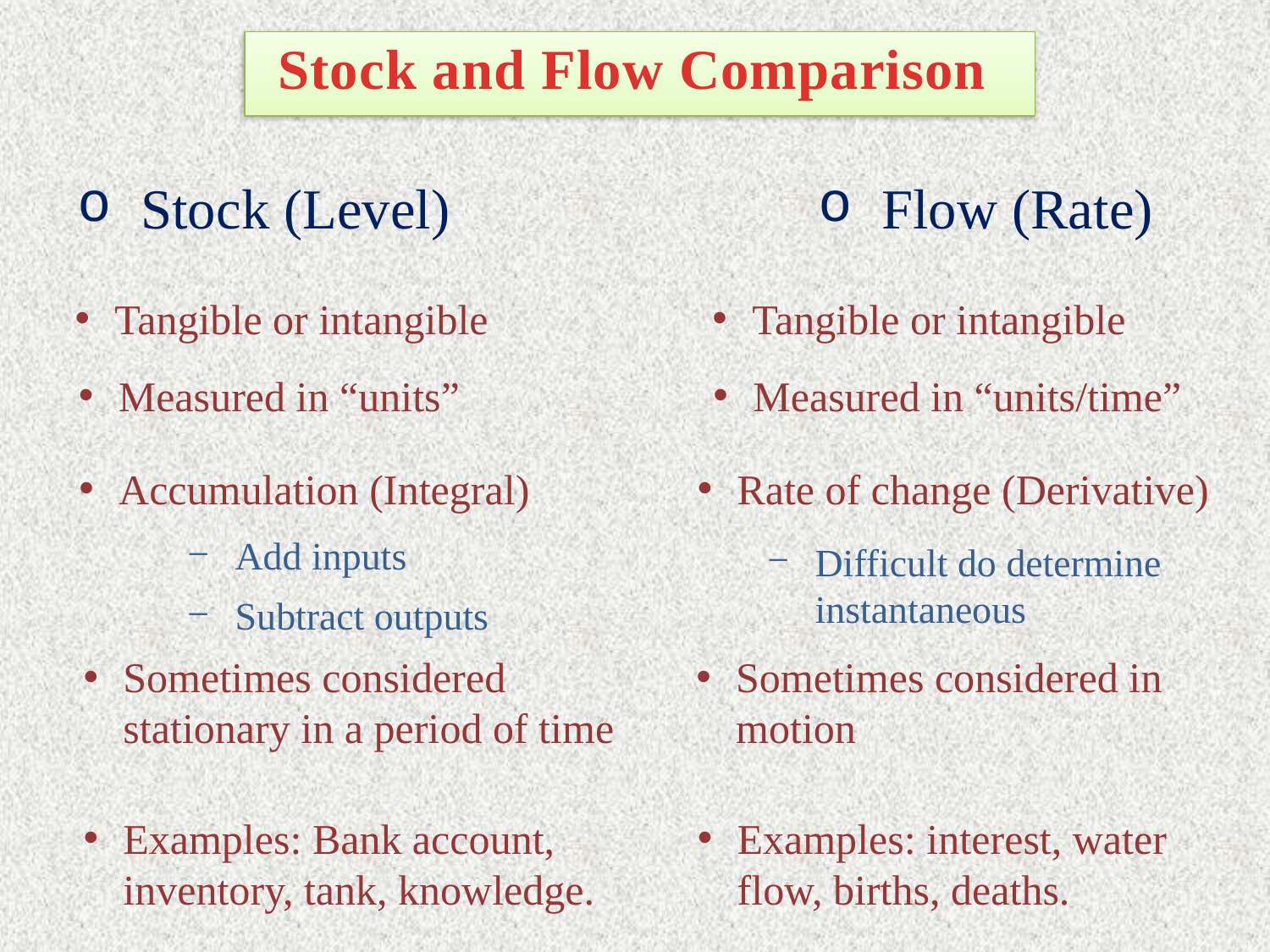

Stock and Flow Comparison
Stock (Level)
Flow (Rate)
Tangible or intangible
Tangible or intangible
Measured in “units”
Measured in “units/time”
Accumulation (Integral)
Rate of change (Derivative)
Add inputs
Difficult do determine instantaneous
Subtract outputs
Sometimes considered stationary in a period of time
Sometimes considered in motion
Examples: interest, water flow, births, deaths.
Examples: Bank account, inventory, tank, knowledge.